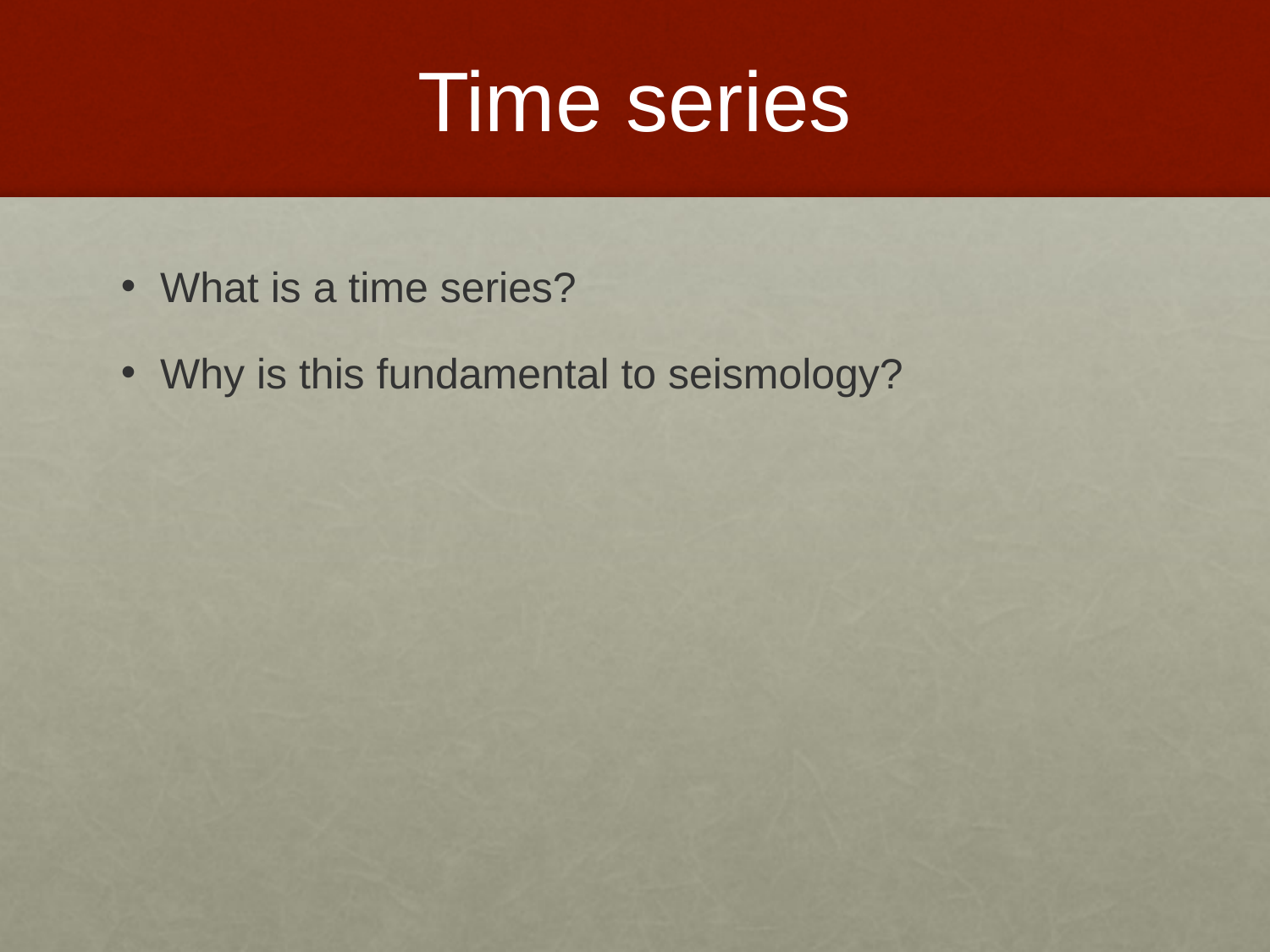

# Time series
What is a time series?
Why is this fundamental to seismology?